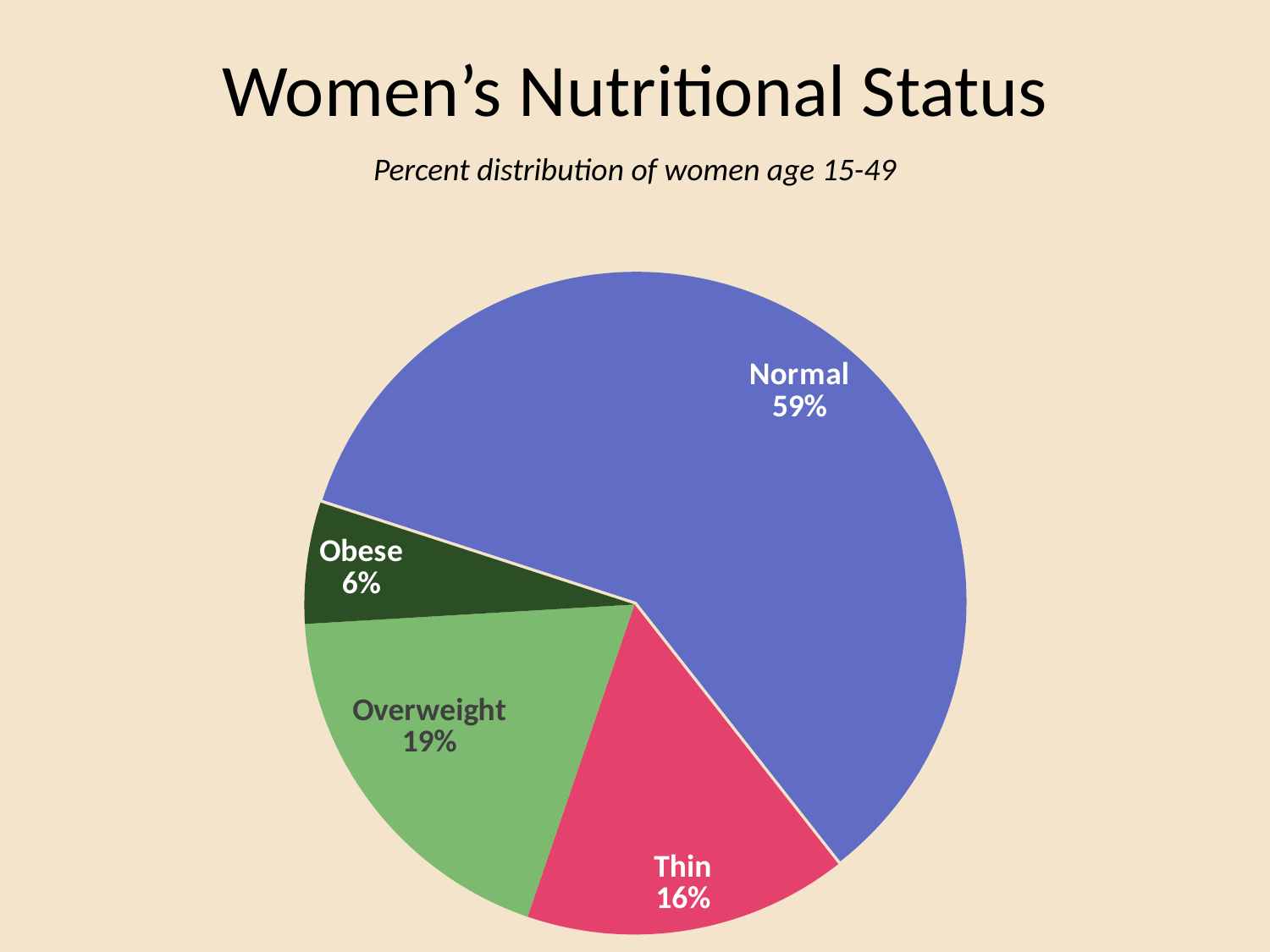

# Women’s Nutritional Status
Percent distribution of women age 15-49

### Chart

| Category | Sales |
|---|---|
| Normal | 60.0 |
| Thin | 16.0 |
| Overweight | 19.0 |
| Obese | 6.0 |